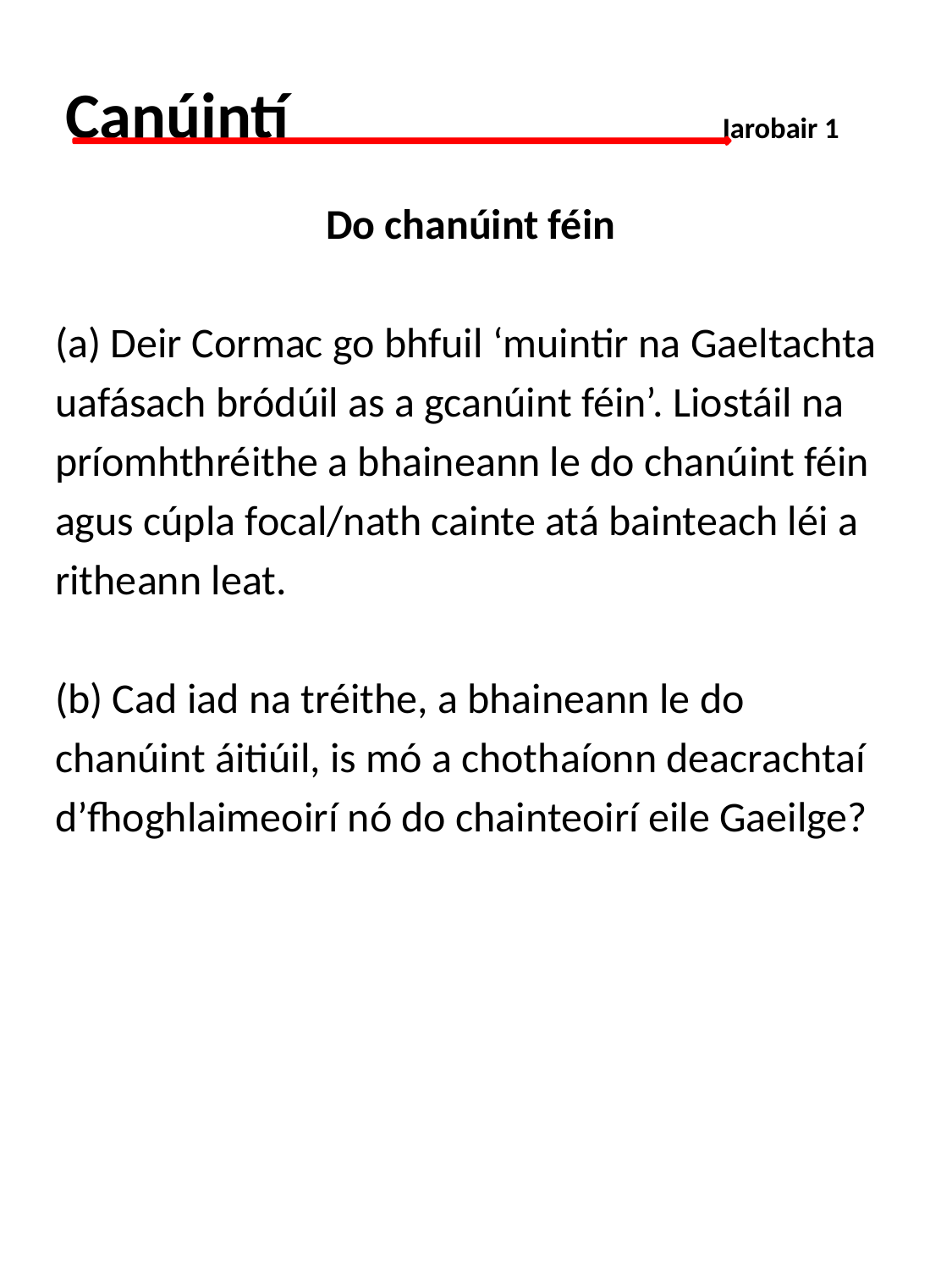

# Canúintí	    	     	     	     Iarobair 1

Do chanúint féin

(a) Deir Cormac go bhfuil ‘muintir na Gaeltachta
uafásach bródúil as a gcanúint féin’. Liostáil na
príomhthréithe a bhaineann le do chanúint féin
agus cúpla focal/nath cainte atá bainteach léi a
ritheann leat.

(b) Cad iad na tréithe, a bhaineann le do
chanúint áitiúil, is mó a chothaíonn deacrachtaí
d’fhoghlaimeoirí nó do chainteoirí eile Gaeilge?